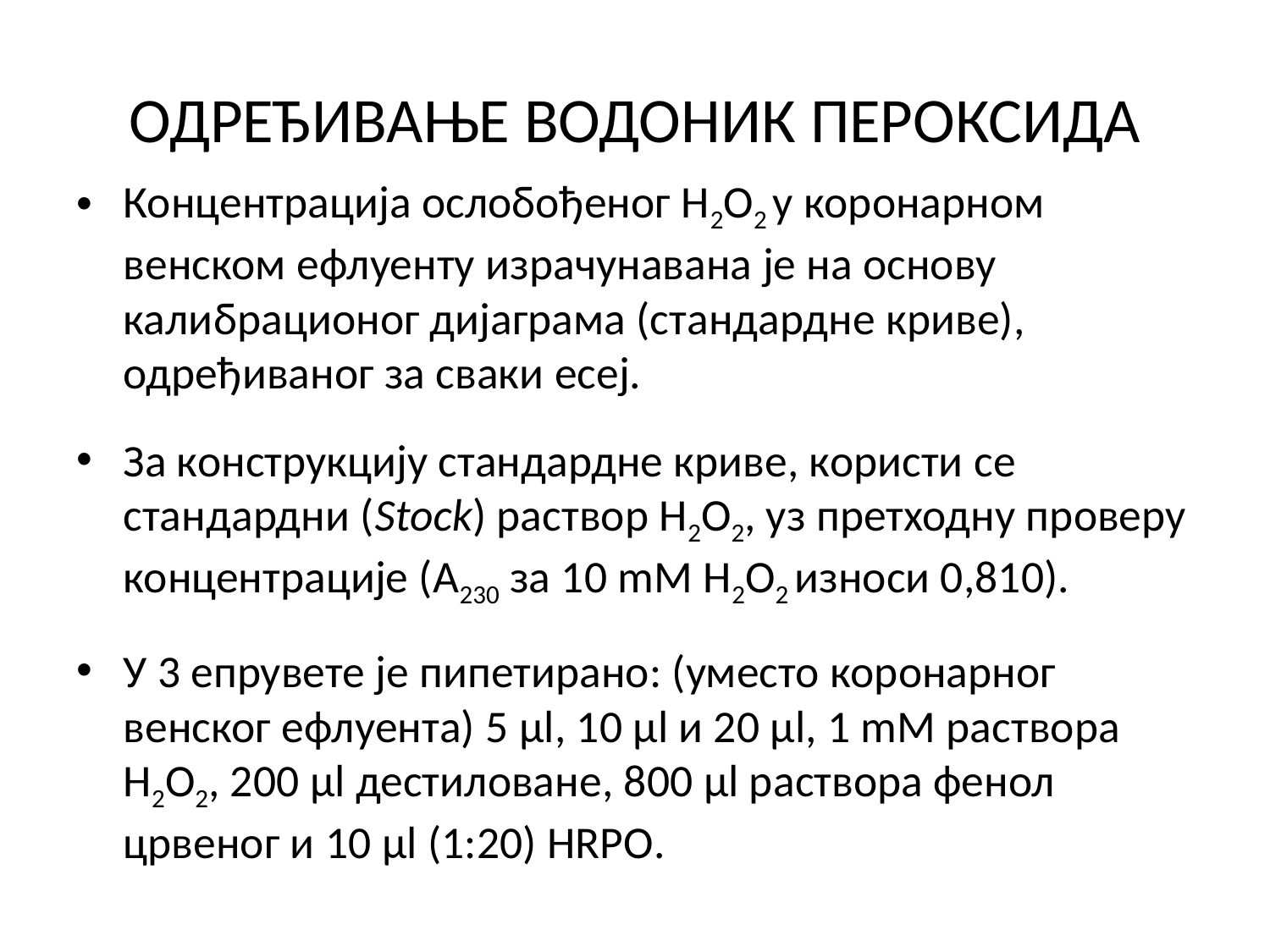

# ОДРЕЂИВАЊЕ ВОДОНИК ПЕРОКСИДА
Концентрација ослобођеног Н2О2 у коронарном венском ефлуенту израчунавана је на основу калибрационог дијаграма (стандардне криве), одређиваног за сваки есеј.

За конструкцију стандардне криве, користи се стандардни (Stock) раствор Н2О2, уз претходну проверу концентрације (А230 за 10 mМ Н2О2 износи 0,810).

У 3 епрувете је пипетирано: (уместо коронарног венског ефлуента) 5 μl, 10 μl и 20 μl, 1 mМ раствора Н2О2, 200 μl дестиловане, 800 μl раствора фенол црвеног и 10 μl (1:20) HRPO.